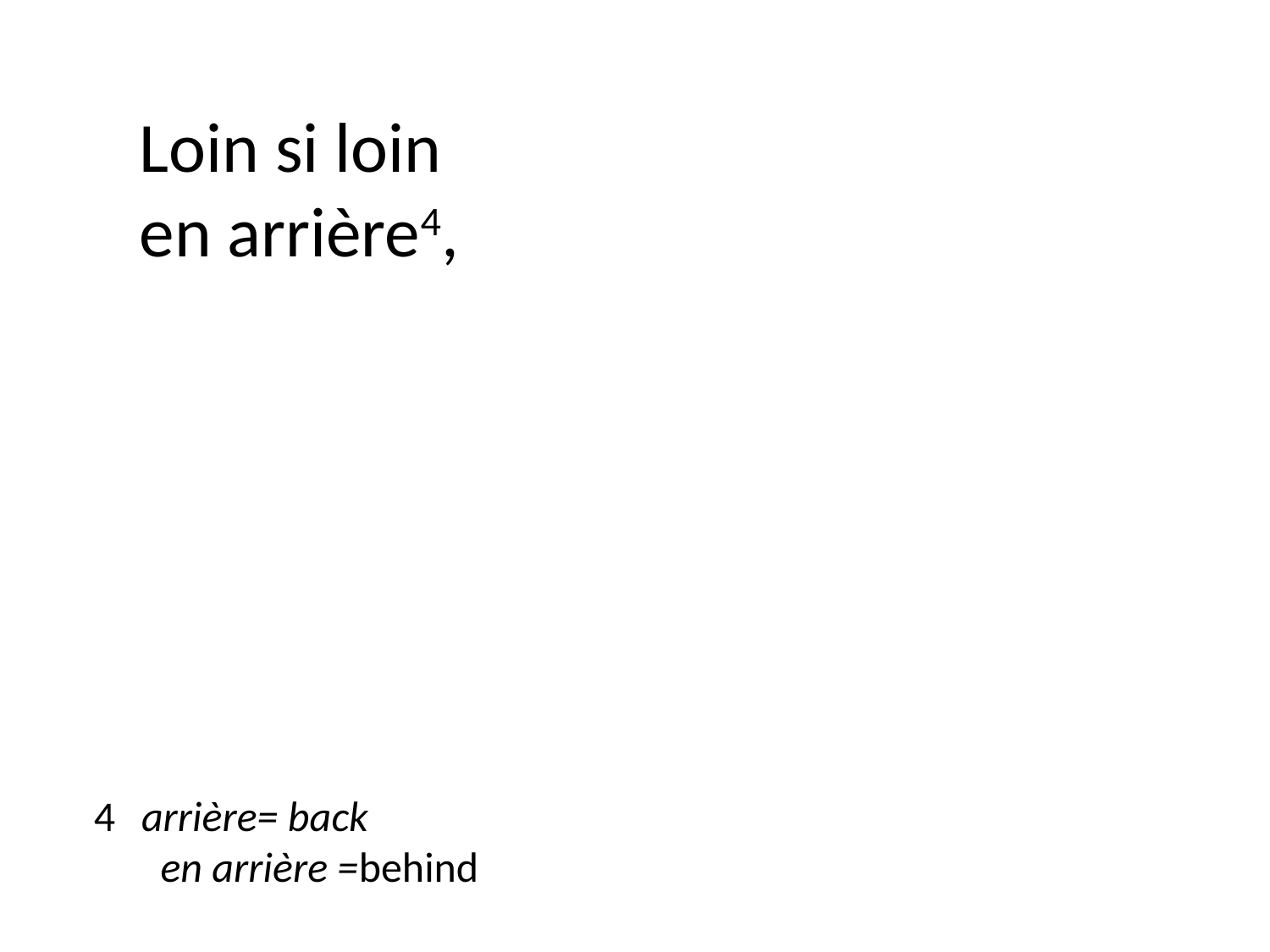

Loin si loin
en arrière4,
4 	arrière= back
       en arrière =behind